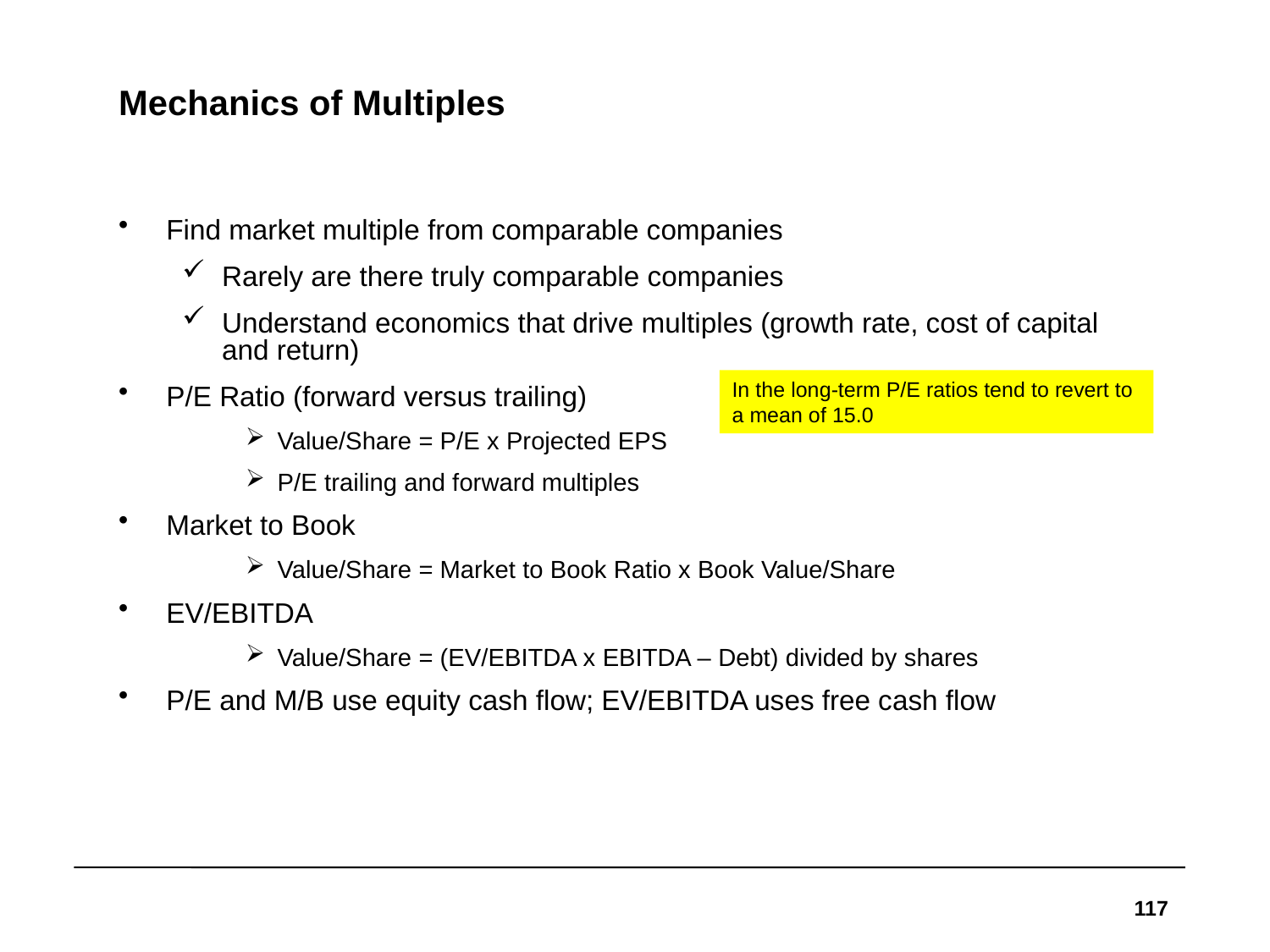

# Mechanics of Multiples
Find market multiple from comparable companies
Rarely are there truly comparable companies
Understand economics that drive multiples (growth rate, cost of capital and return)
P/E Ratio (forward versus trailing)
Value/Share = P/E x Projected EPS
P/E trailing and forward multiples
Market to Book
Value/Share = Market to Book Ratio x Book Value/Share
EV/EBITDA
Value/Share = (EV/EBITDA x EBITDA – Debt) divided by shares
P/E and M/B use equity cash flow; EV/EBITDA uses free cash flow
In the long-term P/E ratios tend to revert to a mean of 15.0